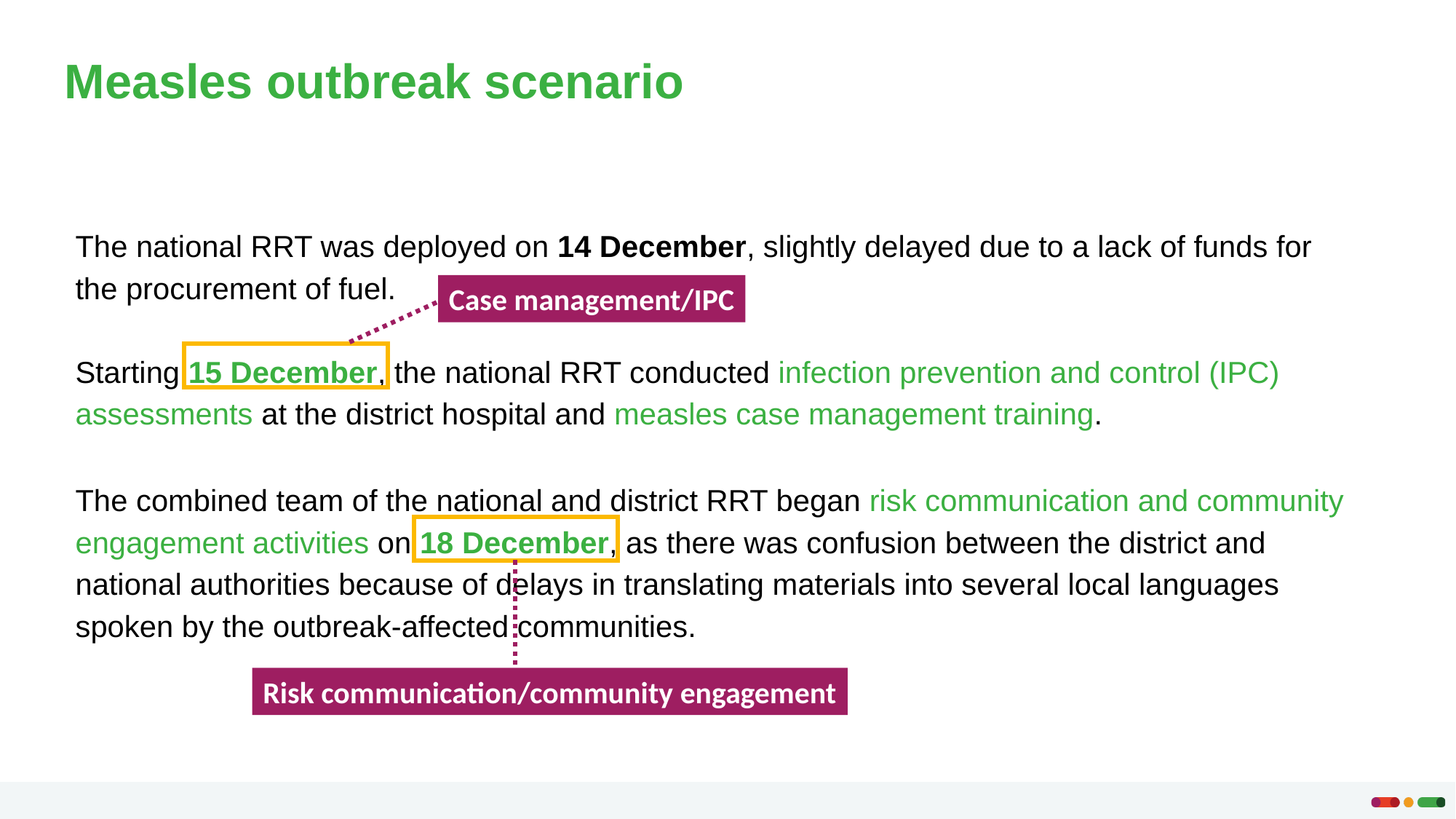

# Measles outbreak scenario
The national RRT was deployed on 14 December, slightly delayed due to a lack of funds for the procurement of fuel.
Starting 15 December, the national RRT conducted infection prevention and control (IPC) assessments at the district hospital and measles case management training.

The combined team of the national and district RRT began risk communication and community engagement activities on 18 December, as there was confusion between the district and national authorities because of delays in translating materials into several local languages spoken by the outbreak-affected communities.
Case management/IPC

Risk communication/community engagement